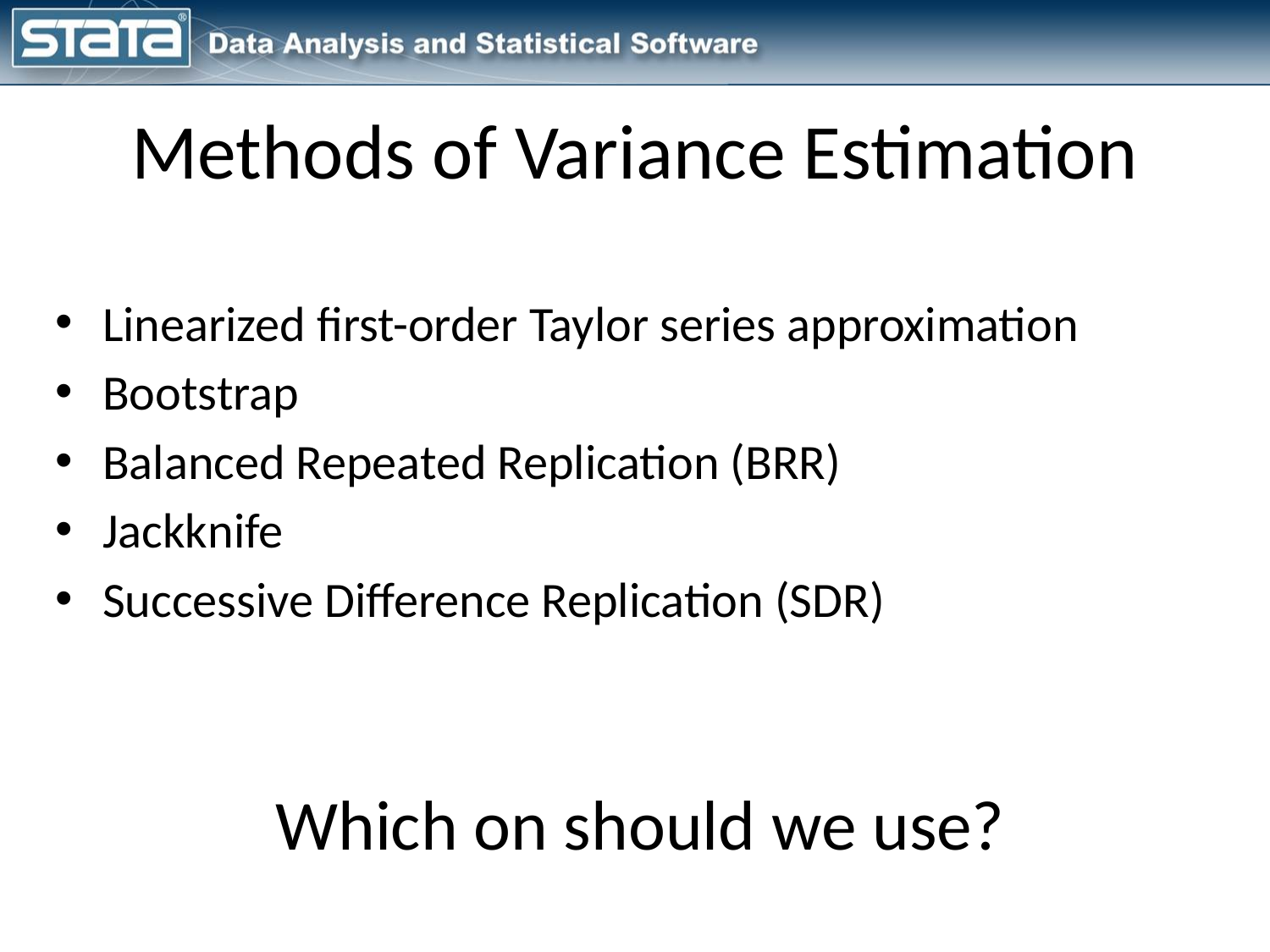

# Methods of Variance Estimation
Linearized first-order Taylor series approximation
Bootstrap
Balanced Repeated Replication (BRR)
Jackknife
Successive Difference Replication (SDR)

Which on should we use?